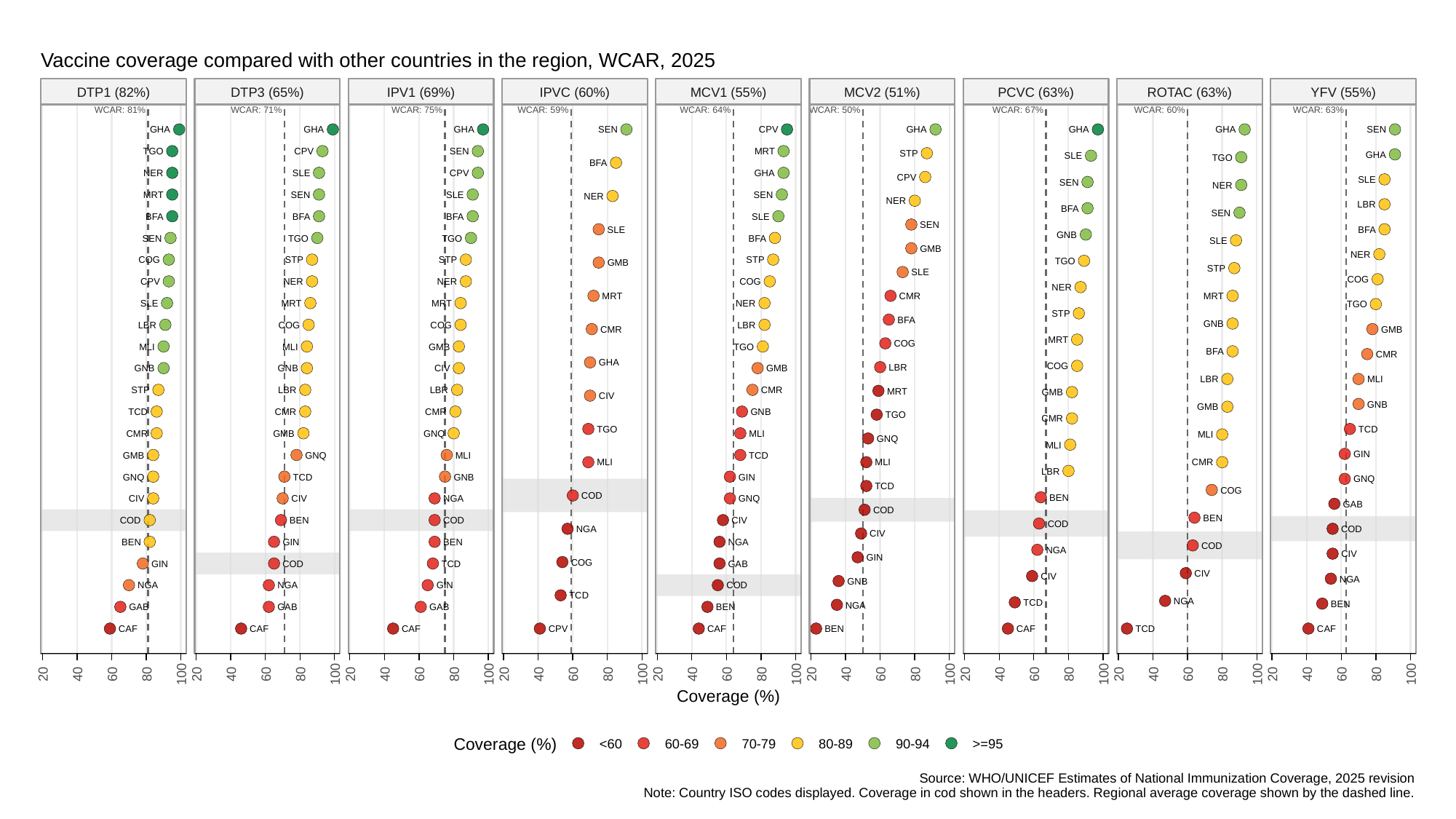

Vaccine coverage compared with other countries in the region, WCAR, 2025

DTP1 (82%)
DTP3 (65%)
IPV1 (69%)
IPVC (60%)
MCV1 (55%)
MCV2 (51%)
PCVC (63%)
ROTAC (63%)
YFV (55%)

WCAR: 81%
WCAR: 71%
WCAR: 75%
WCAR: 59%
WCAR: 64%
WCAR: 50%
WCAR: 67%
WCAR: 60%
WCAR: 63%

GHA
GHA
GHA
SEN
CPV
GHA
GHA
GHA
SEN

TGO
CPV
SEN
MRT

STP

GHA

SLE
TGO

BFA

NER
SLE
CPV
GHA

CPV
SLE

SEN

NER

MRT
SEN
SLE
SEN
NER

NER

LBR

BFA

SEN

BFA
BFA
BFA
SLE

SEN

SLE
BFA

GNB

SEN
TGO
TGO
BFA
SLE

GMB

NER

COG
STP
STP
STP

TGO
GMB

STP

SLE

COG
CPV
NER
NER
COG

NER

MRT
CMR
MRT

SLE
MRT
MRT
NER
TGO

STP

BFA

GNB
LBR
COG
COG
LBR

CMR
GMB

MRT

COG

MLI
MLI
GMB
TGO

BFA

CMR

GHA

COG
LBR
GNB
GNB
CIV
GMB

LBR
MLI

STP
LBR
LBR
CMR
MRT
GMB

CIV

GNB

GMB

TCD
CMR
CMR
GNB

TGO

CMR

TGO
TCD

CMR
GMB
GNQ
MLI
MLI

GNQ

MLI

GIN
GMB
GNQ
MLI
TCD

MLI
MLI
CMR

LBR

GNQ
TCD
GNB
GIN
GNQ

TCD

COG

COD

BEN
CIV
CIV
NGA
GNQ

GAB

COD

BEN

COD
BEN
COD
CIV

COD

NGA
COD

CIV

BEN
GIN
BEN
NGA

COD

NGA

CIV

GIN

COG
GIN
COD
TCD
GAB

CIV

CIV

NGA
GNB

NGA
NGA
GIN
COD

TCD

NGA

TCD

BEN

NGA
GAB
GAB
GAB
BEN

CAF
CAF
CAF
CPV
CAF
BEN
CAF
TCD
CAF

20
40
60
80
100
20
40
60
80
100
20
40
60
80
100
20
40
60
80
100
20
40
60
80
100
20
40
60
80
100
20
40
60
80
100
20
40
60
80
100
20
40
60
80
100
Coverage (%)
Coverage (%)

<60
60-69
70-79
80-89
90-94
>=95
Source: WHO/UNICEF Estimates of National Immunization Coverage, 2025 revision
Note: Country ISO codes displayed. Coverage in cod shown in the headers. Regional average coverage shown by the dashed line.